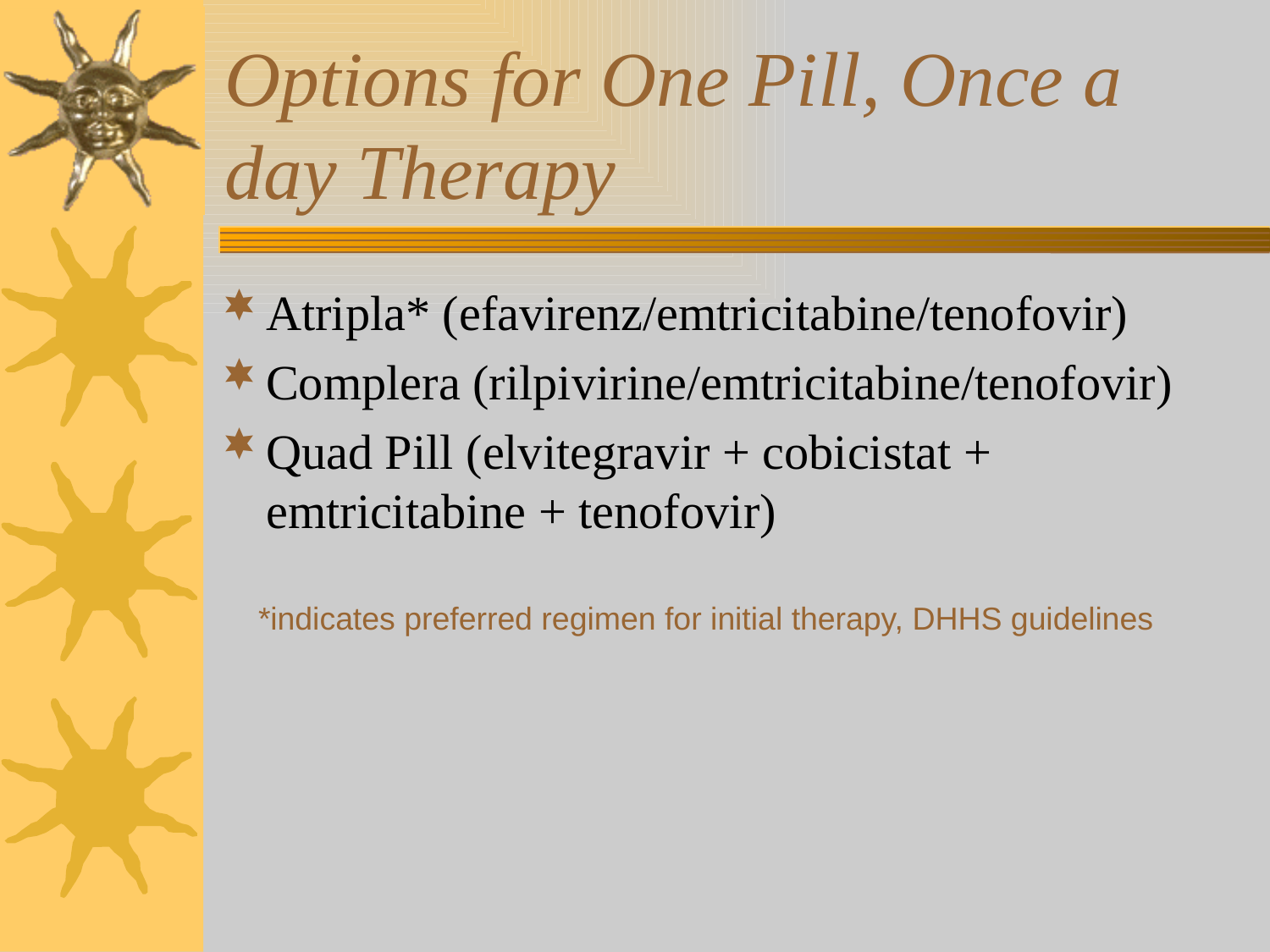

# Options for One Pill, Once a day Therapy
Atripla* (efavirenz/emtricitabine/tenofovir)
Complera (rilpivirine/emtricitabine/tenofovir)
Quad Pill (elvitegravir + cobicistat + emtricitabine + tenofovir)

*indicates preferred regimen for initial therapy, DHHS guidelines